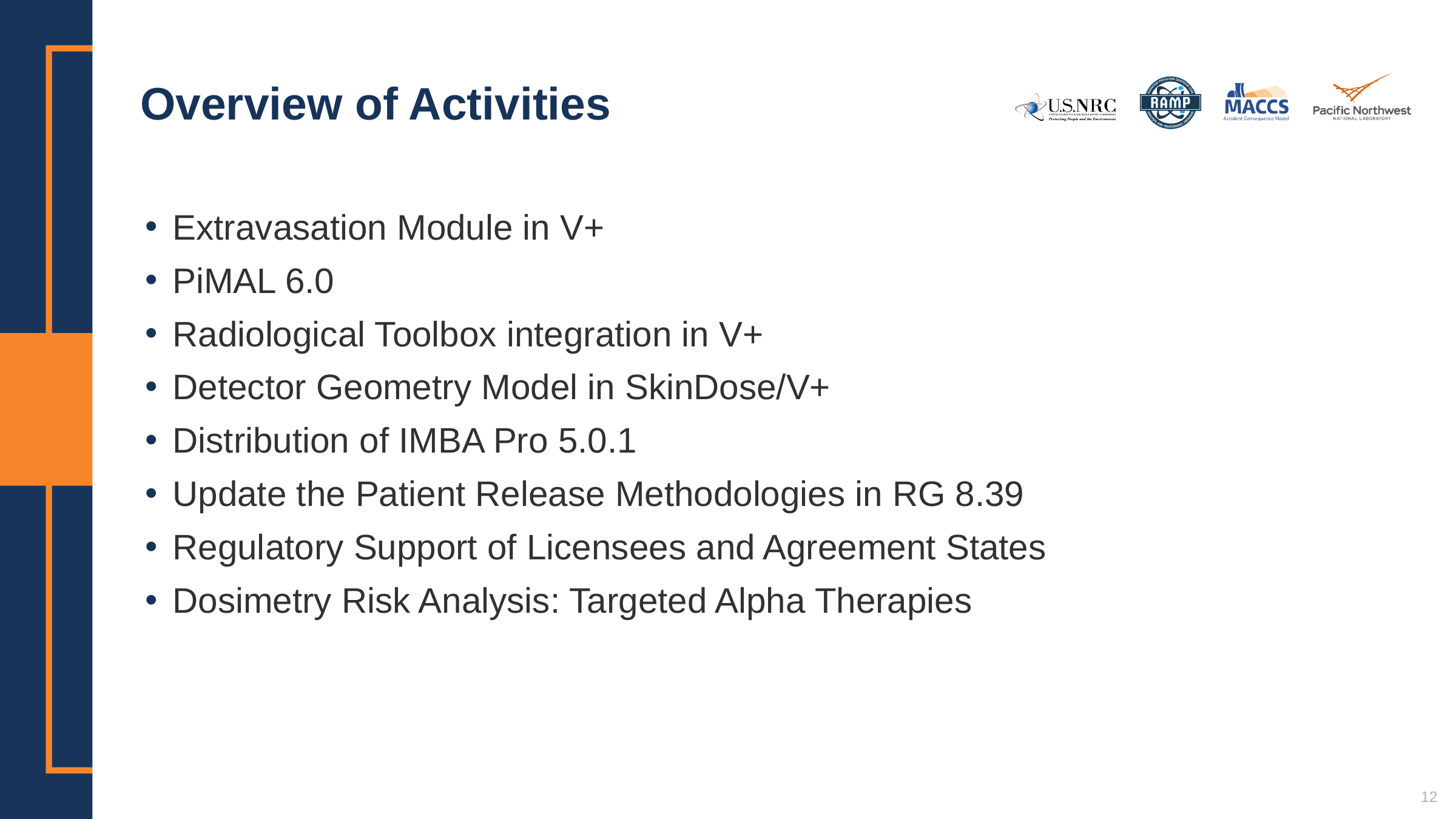

# Overview of Activities
Extravasation Module in V+
PiMAL 6.0
Radiological Toolbox integration in V+
Detector Geometry Model in SkinDose/V+
Distribution of IMBA Pro 5.0.1
Update the Patient Release Methodologies in RG 8.39
Regulatory Support of Licensees and Agreement States
Dosimetry Risk Analysis: Targeted Alpha Therapies

12